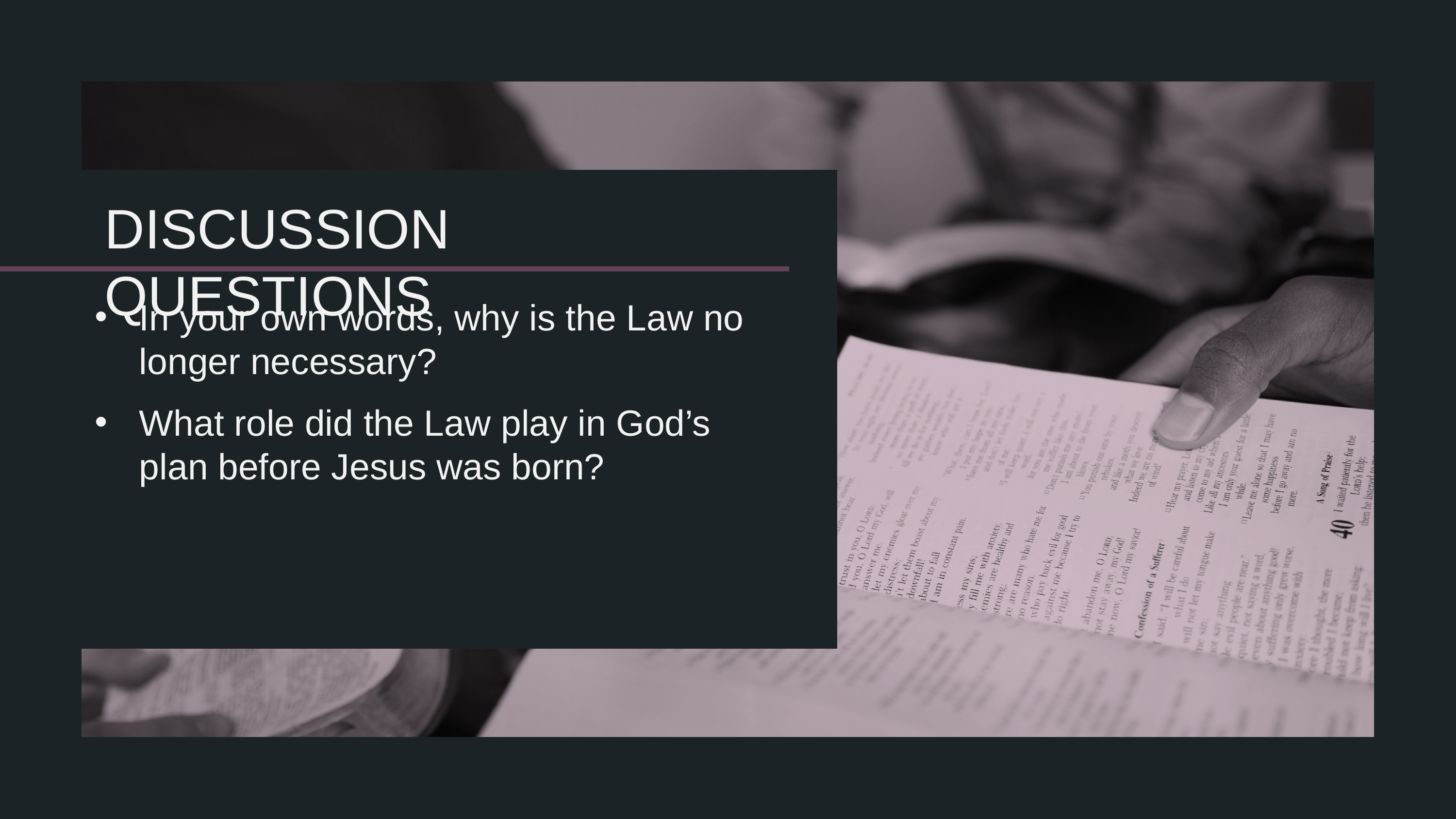

In your own words, why is the Law no longer necessary?
What role did the Law play in God’s plan before Jesus was born?